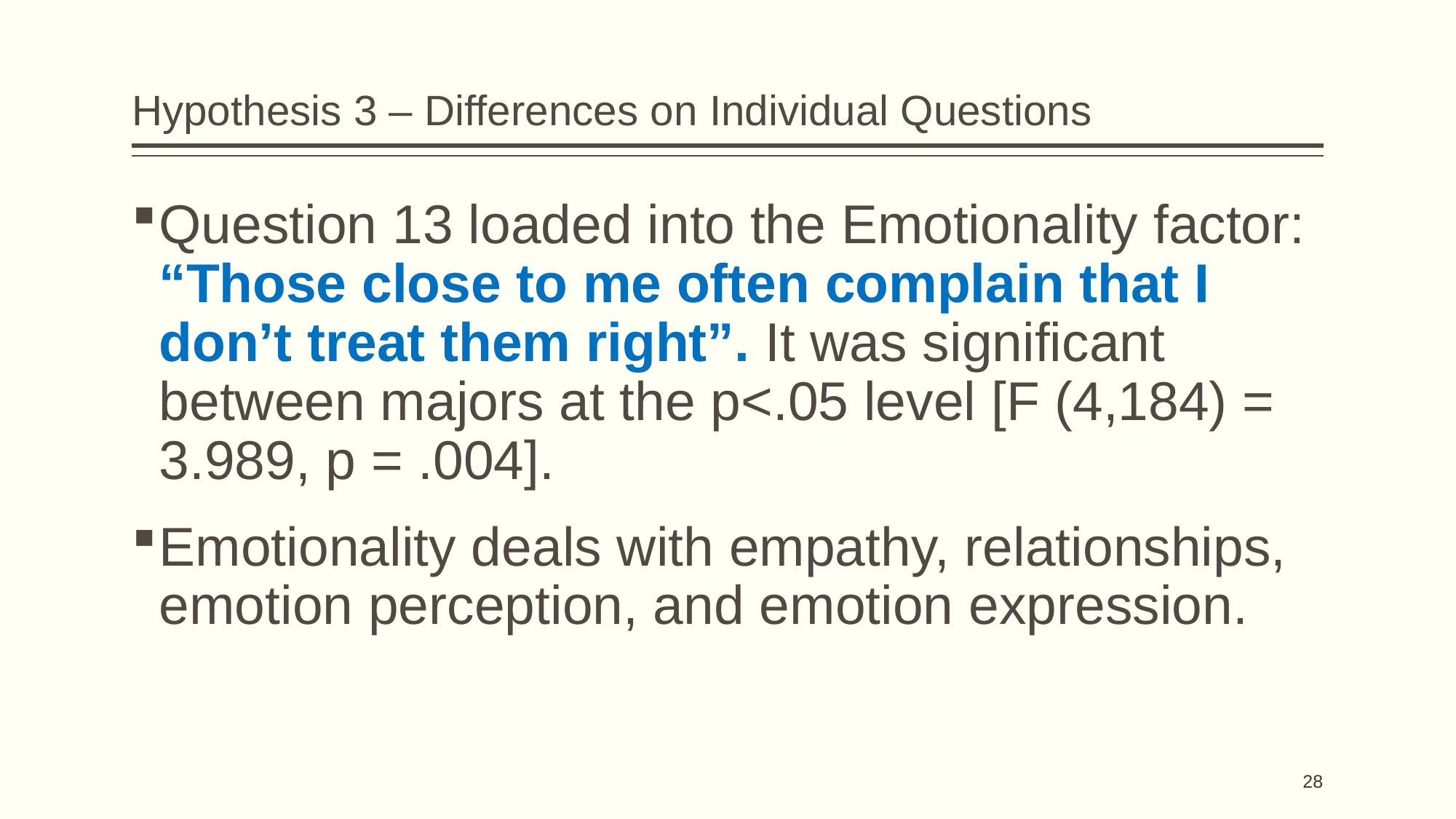

# Hypothesis 3 – Differences on Individual Questions
Question 13 loaded into the Emotionality factor: “Those close to me often complain that I don’t treat them right”. It was significant between majors at the p<.05 level [F (4,184) = 3.989, p = .004].
Emotionality deals with empathy, relationships, emotion perception, and emotion expression.
28